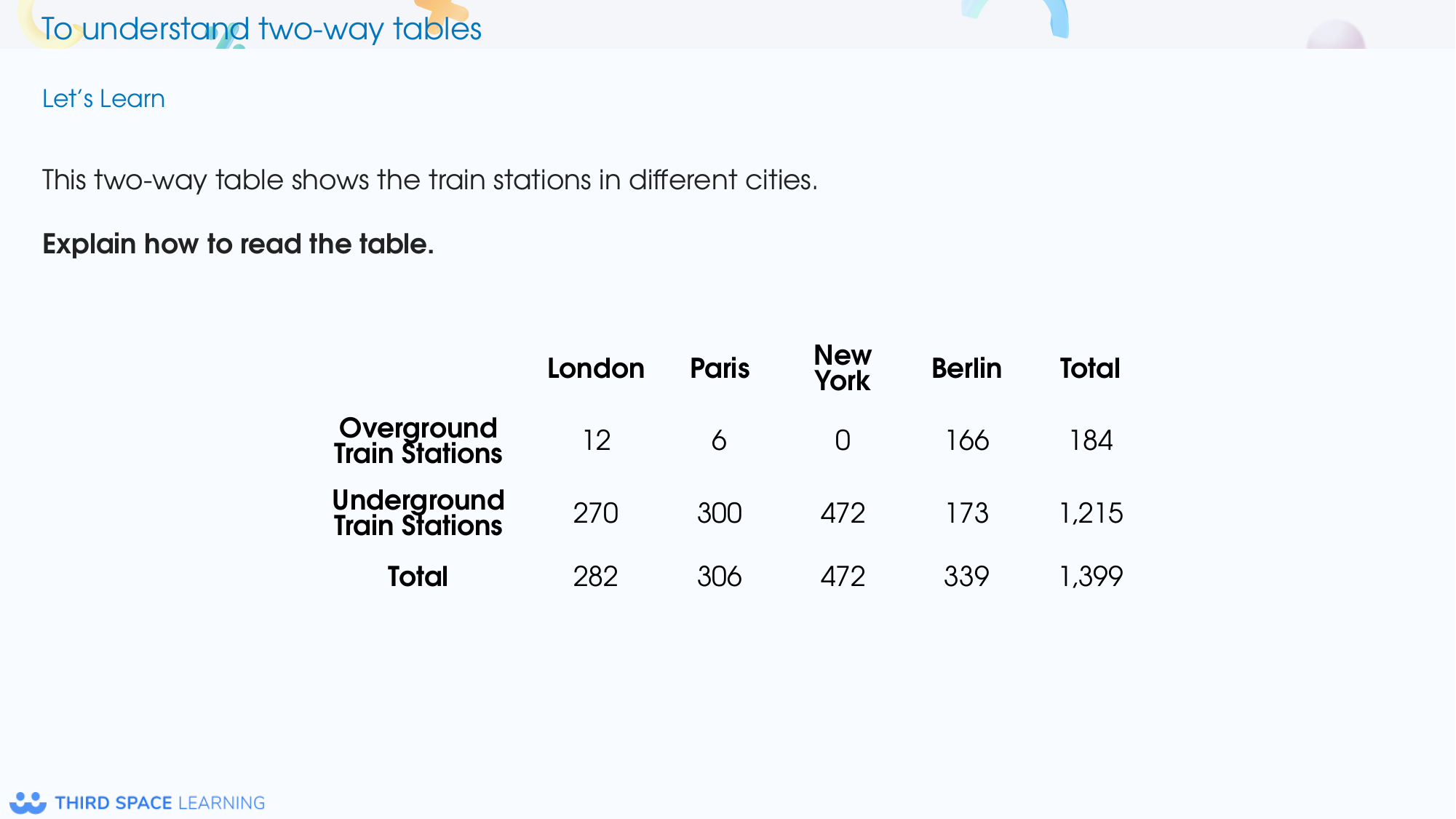

Let’s Learn
This two-way table shows the train stations in different cities.
Explain how to read the table.
|  | London | Paris | New York | Berlin | Total |
| --- | --- | --- | --- | --- | --- |
| Overground Train Stations | 12 | 6 | 0 | 166 | 184 |
| Underground Train Stations | 270 | 300 | 472 | 173 | 1,215 |
| Total | 282 | 306 | 472 | 339 | 1,399 |